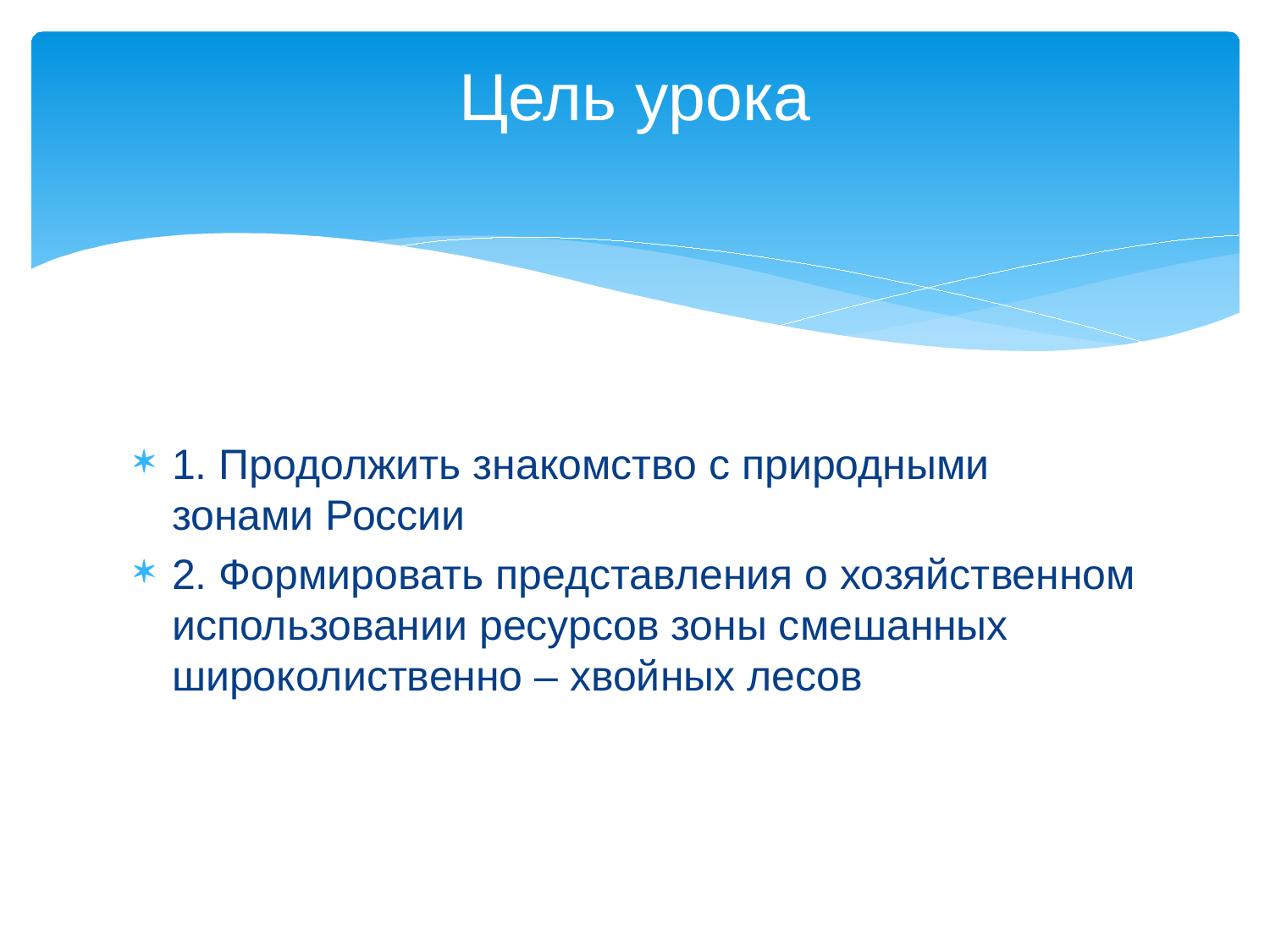

# Цель урока

1. Продолжить знакомство с природными зонами России
2. Формировать представления о хозяйственном использовании ресурсов зоны смешанных широколиственно – хвойных лесов